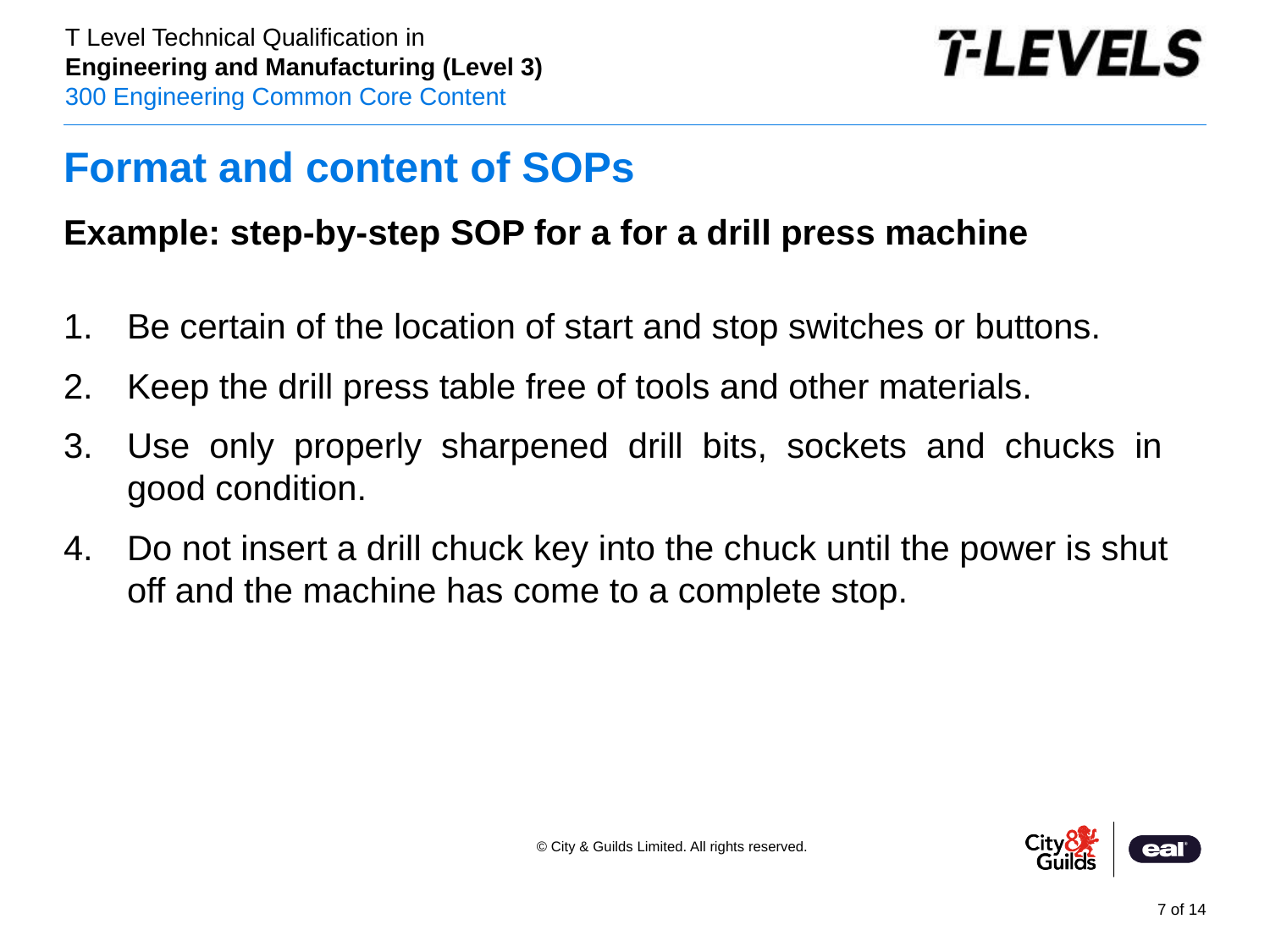

# Format and content of SOPs
Example: step-by-step SOP for a for a drill press machine

Be certain of the location of start and stop switches or buttons.
Keep the drill press table free of tools and other materials.
Use  only  properly  sharpened  drill  bits,  sockets  and  chucks  in  good condition.
Do not insert a drill chuck key into the chuck until the power is shut off and the machine has come to a complete stop.